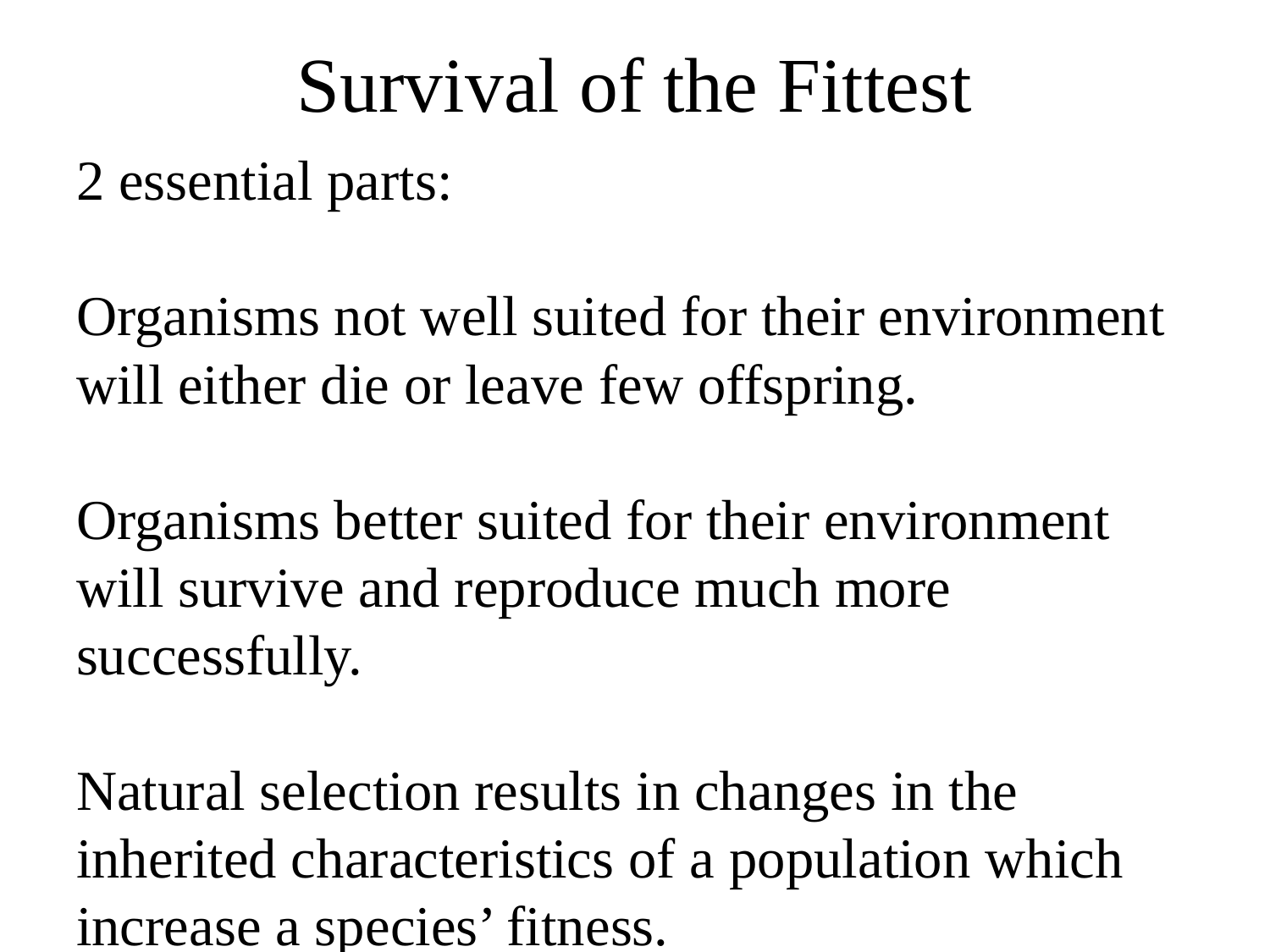

# Survival of the Fittest
2 essential parts:

Organisms not well suited for their environment will either die or leave few offspring.

Organisms better suited for their environment will survive and reproduce much more successfully.

Natural selection results in changes in the inherited characteristics of a population which increase a species’ fitness.